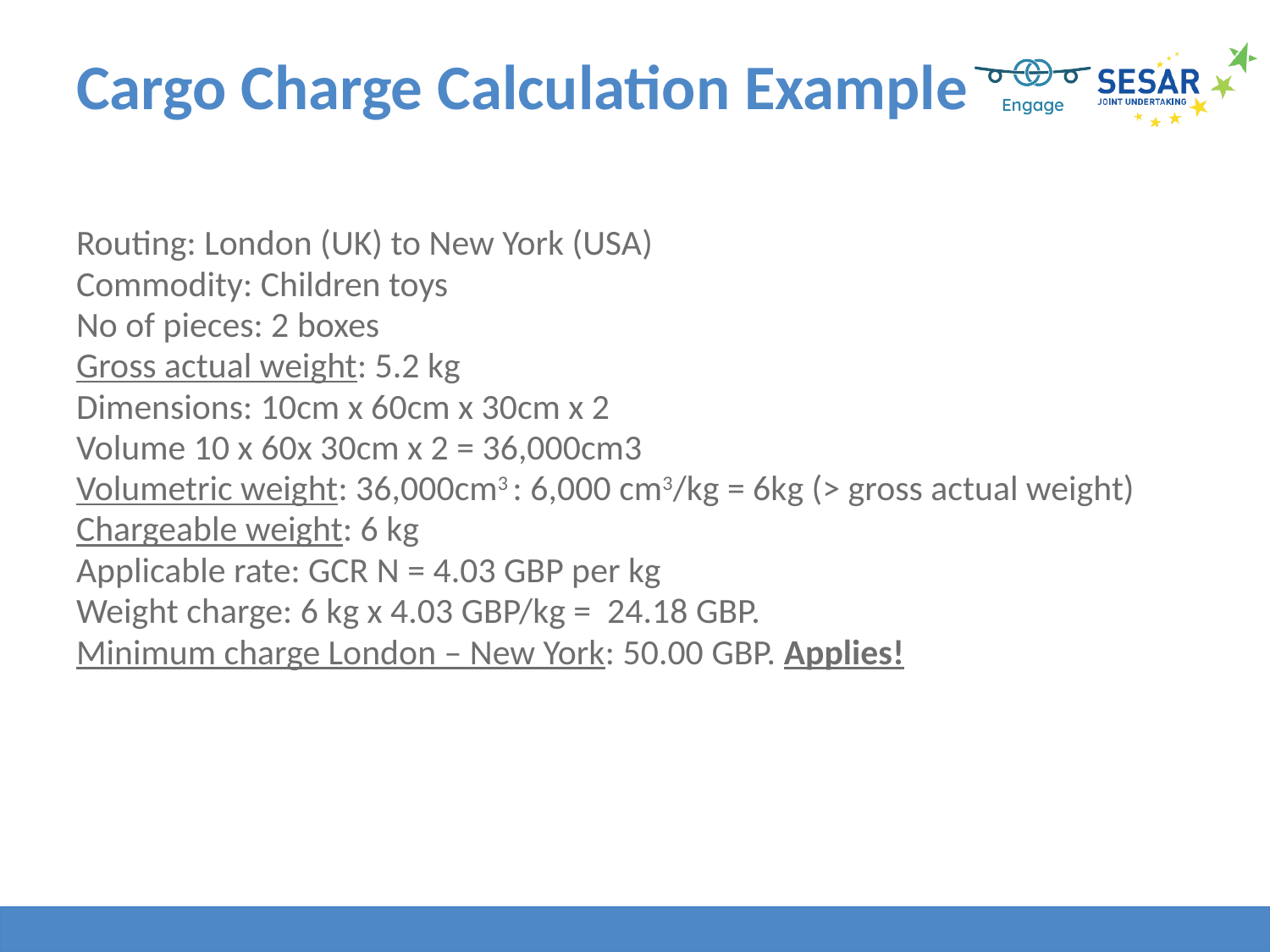

# Cargo Charge Calculation Example
Routing: London (UK) to New York (USA)
Commodity: Children toys
No of pieces: 2 boxes
Gross actual weight: 5.2 kg
Dimensions: 10cm x 60cm x 30cm x 2
Volume 10 x 60x 30cm x 2 = 36,000cm3
Volumetric weight: 36,000cm3 : 6,000 cm3/kg = 6kg (> gross actual weight)
Chargeable weight: 6 kg
Applicable rate: GCR N = 4.03 GBP per kg
Weight charge: 6 kg x 4.03 GBP/kg =  24.18 GBP.
Minimum charge London – New York: 50.00 GBP. Applies!